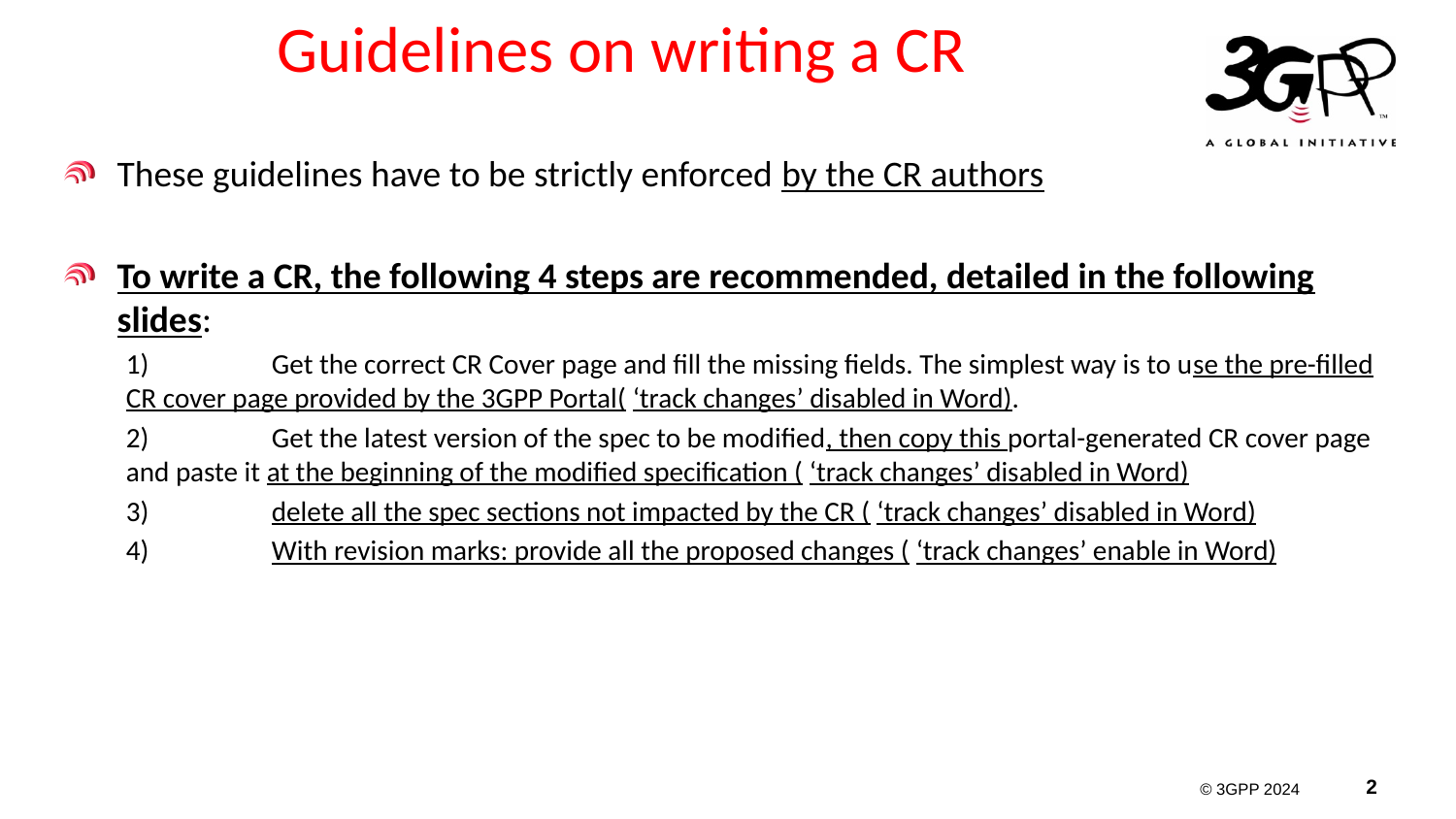

# Guidelines on writing a CR
These guidelines have to be strictly enforced by the CR authors

To write a CR, the following 4 steps are recommended, detailed in the following slides:
1)	Get the correct CR Cover page and fill the missing fields. The simplest way is to use the pre-filled CR cover page provided by the 3GPP Portal( ‘track changes’ disabled in Word).
2)	Get the latest version of the spec to be modified, then copy this portal-generated CR cover page and paste it at the beginning of the modified specification ( ‘track changes’ disabled in Word)
3)	delete all the spec sections not impacted by the CR ( ‘track changes’ disabled in Word)
4)	With revision marks: provide all the proposed changes ( ‘track changes’ enable in Word)